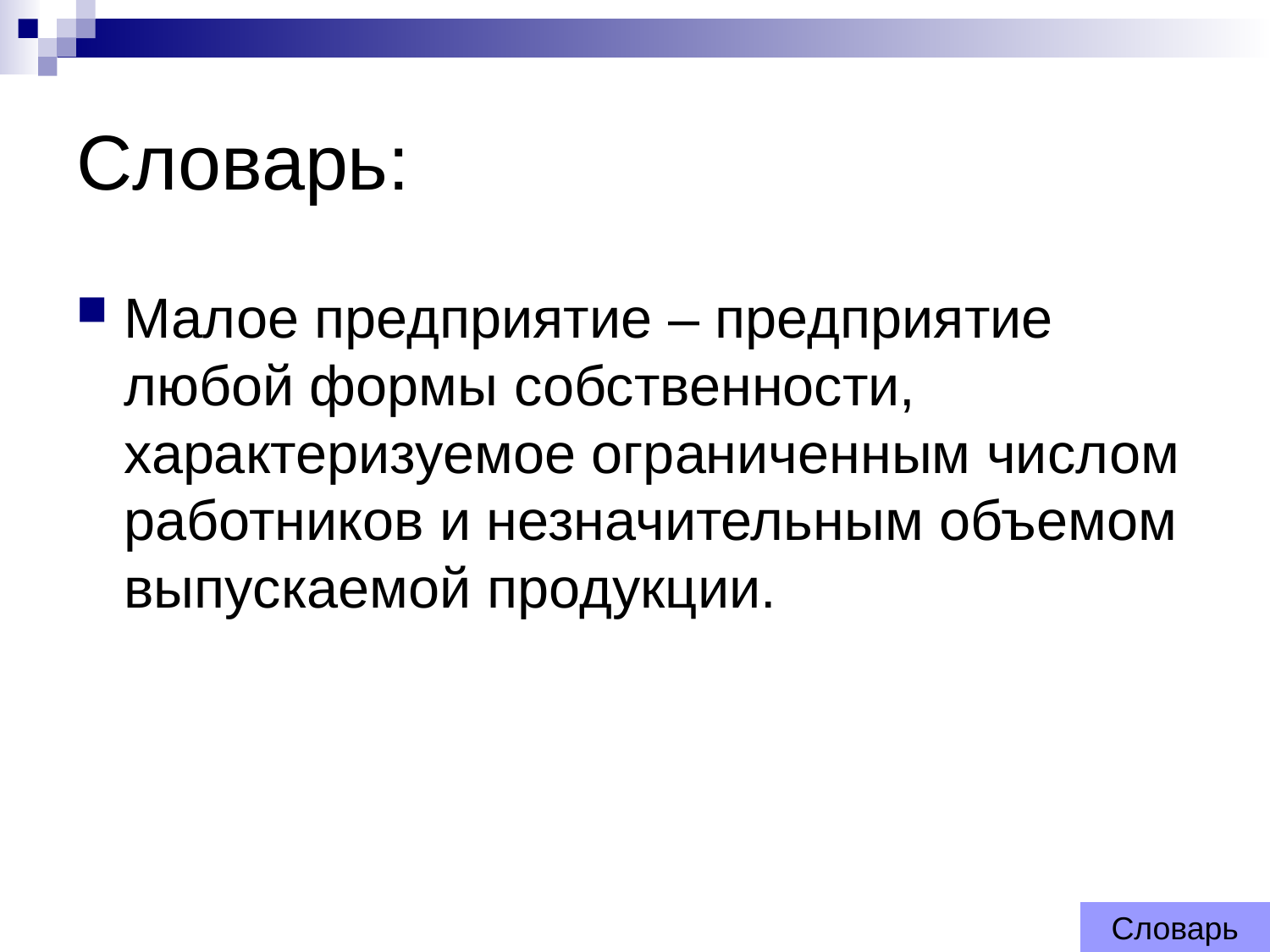

# Словарь:
Малое предприятие – предприятие любой формы собственности, характеризуемое ограниченным числом работников и незначительным объемом выпускаемой продукции.
Словарь